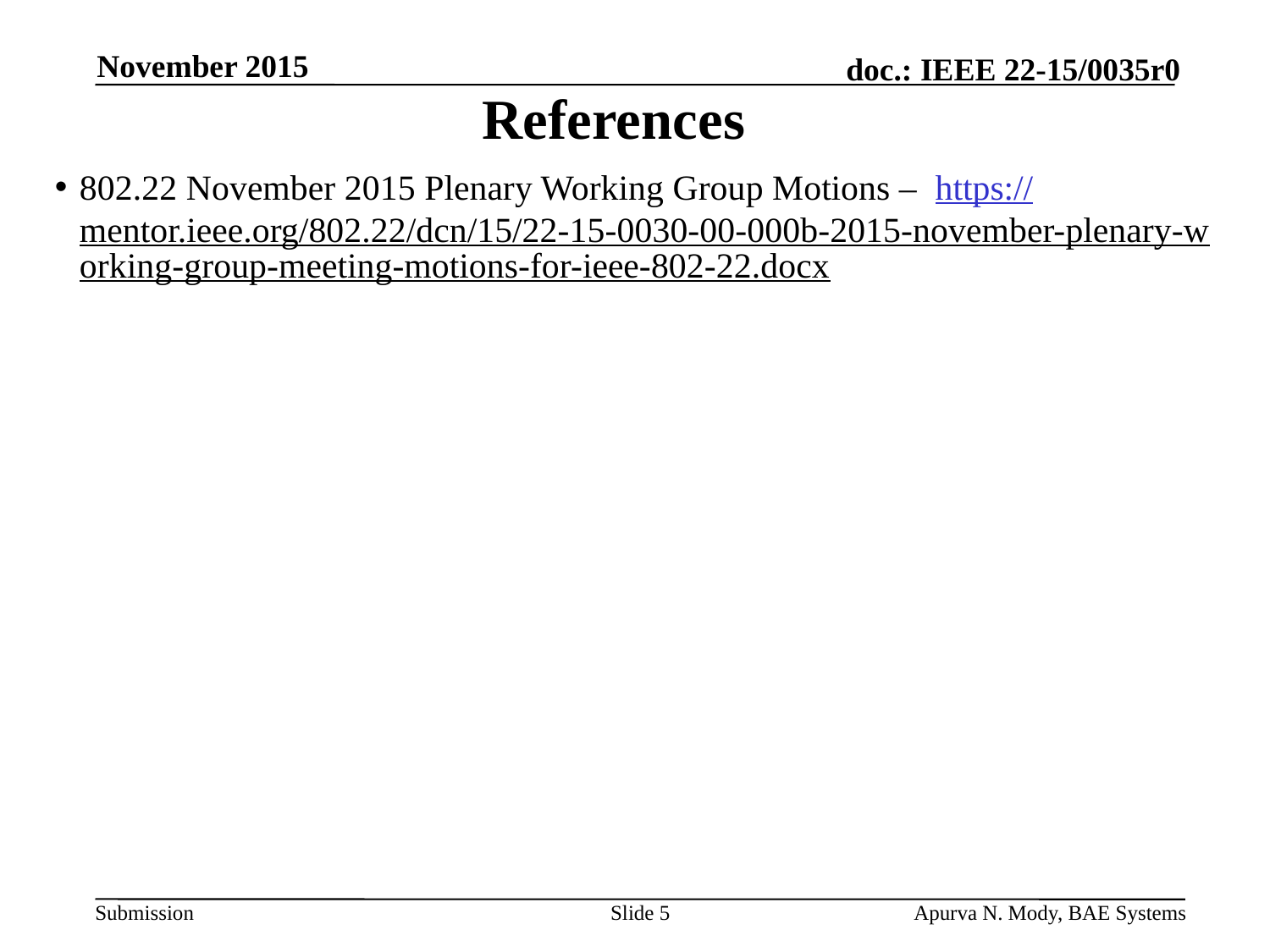

November 2015
# References
802.22 November 2015 Plenary Working Group Motions –  https://mentor.ieee.org/802.22/dcn/15/22-15-0030-00-000b-2015-november-plenary-working-group-meeting-motions-for-ieee-802-22.docx
Slide 5
Apurva N. Mody, BAE Systems